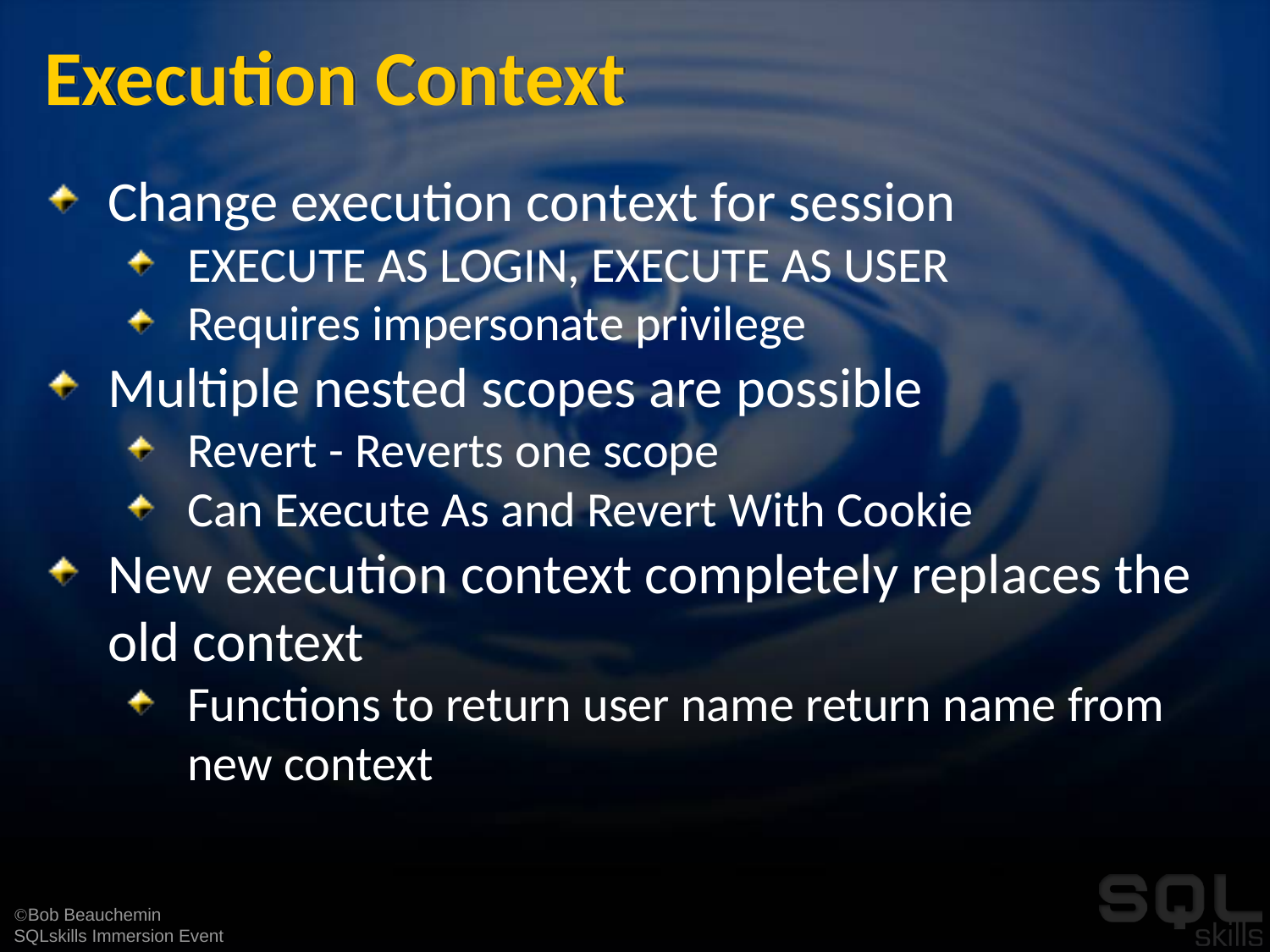

# Execution Context
Change execution context for session
EXECUTE AS LOGIN, EXECUTE AS USER
Requires impersonate privilege
Multiple nested scopes are possible
Revert - Reverts one scope
Can Execute As and Revert With Cookie
New execution context completely replaces the old context
Functions to return user name return name from new context